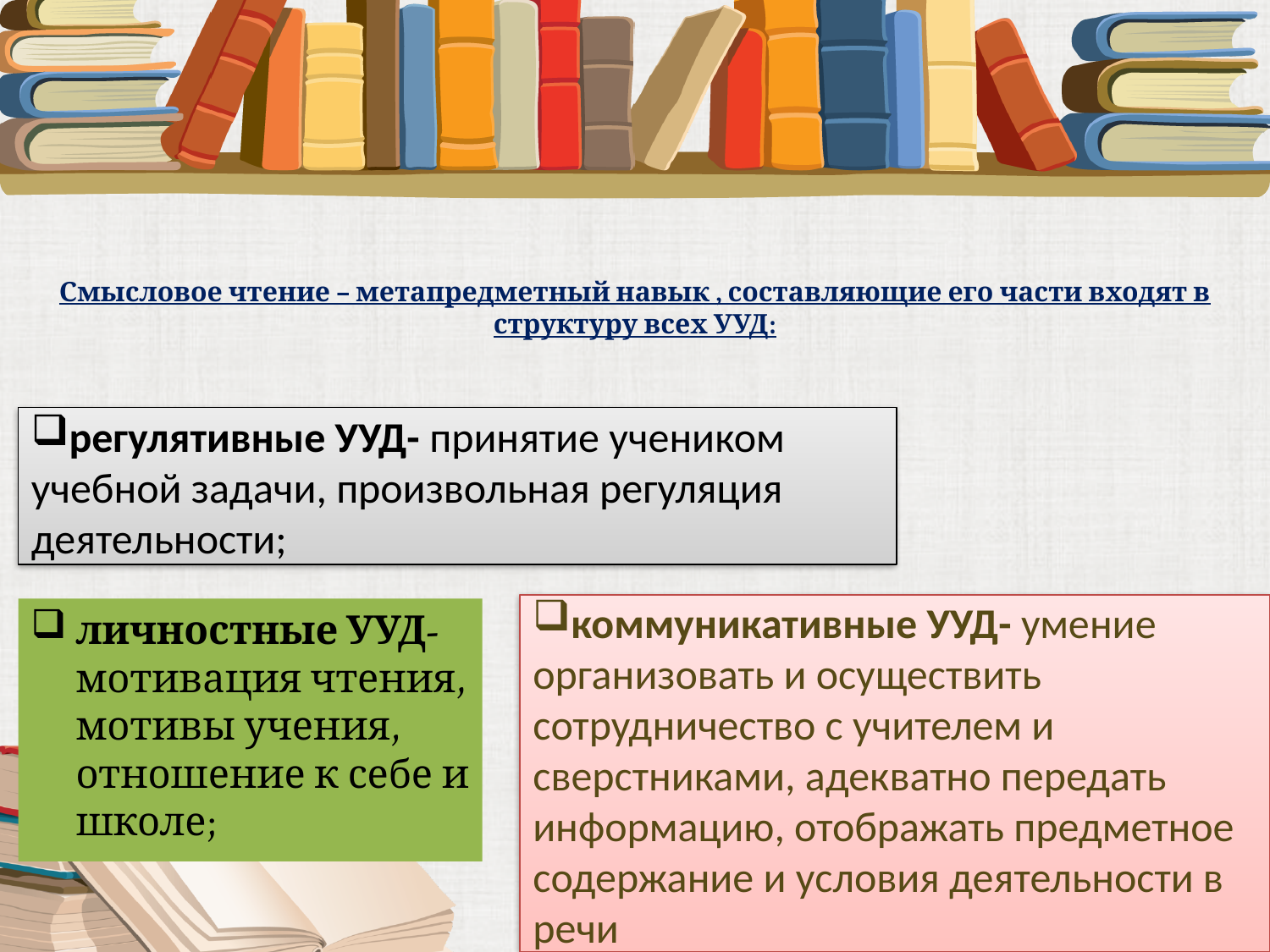

# Смысловое чтение – метапредметный навык , составляющие его части входят в структуру всех УУД:
регулятивные УУД- принятие учеником учебной задачи, произвольная регуляция деятельности;
коммуникативные УУД- умение организовать и осуществить сотрудничество с учителем и сверстниками, адекватно передать информацию, отображать предметное содержание и условия деятельности в речи
личностные УУД- мотивация чтения, мотивы учения, отношение к себе и школе;